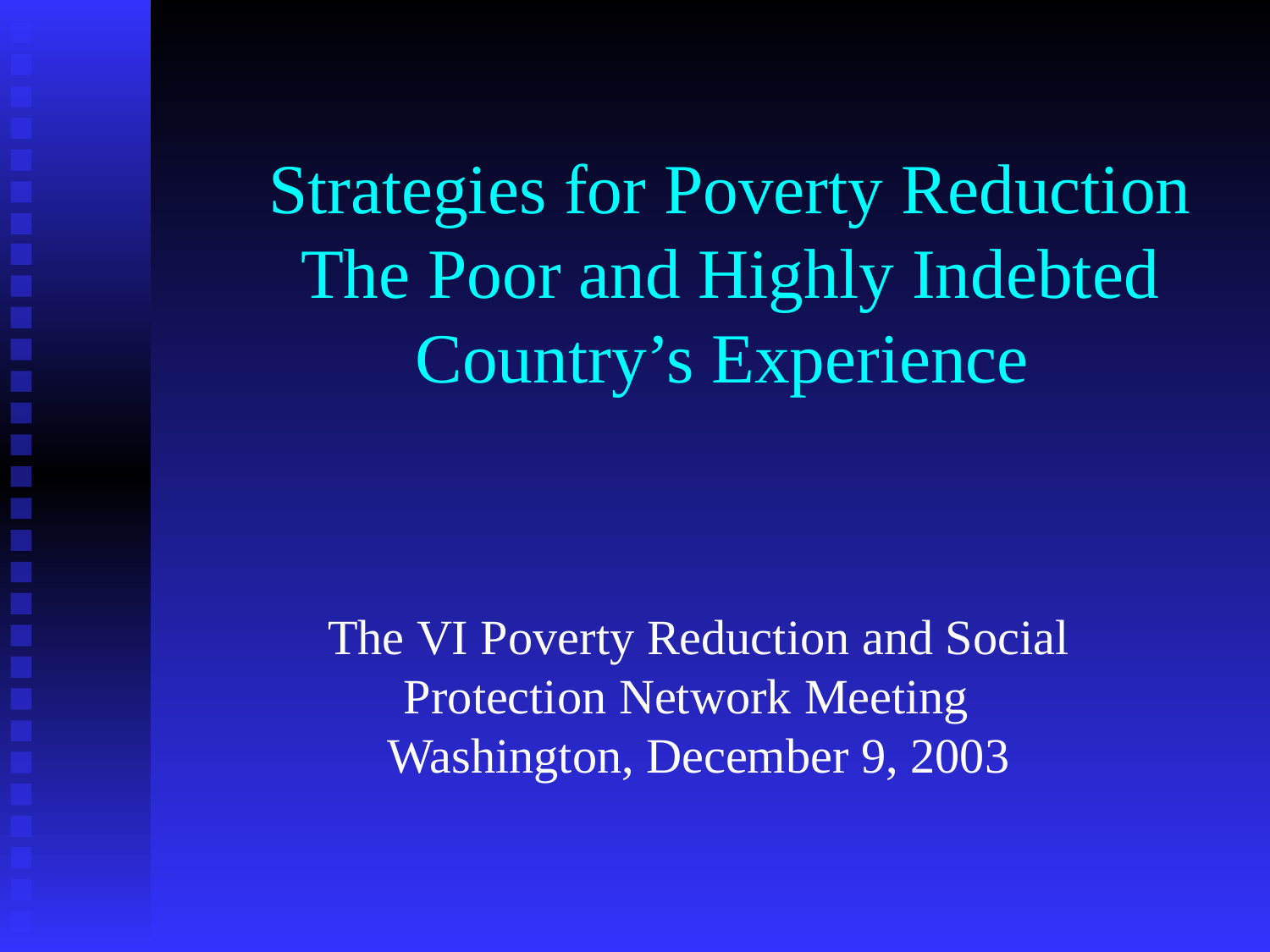

# Strategies for Poverty Reduction The Poor and Highly Indebted Country’s Experience

The VI Poverty Reduction and Social Protection Network Meeting
Washington, December 9, 2003